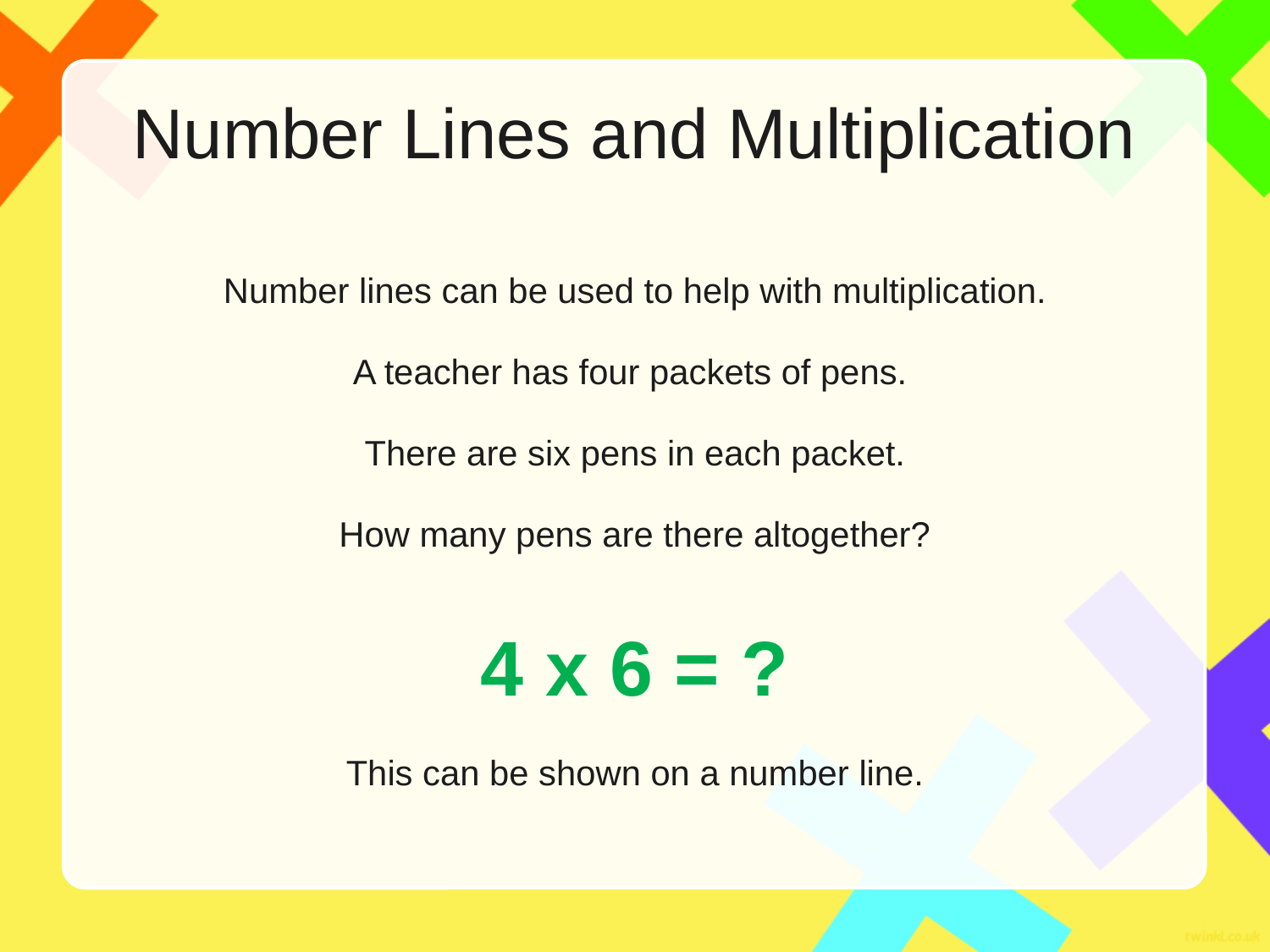

# Number Lines and Multiplication
Number lines can be used to help with multiplication.
A teacher has four packets of pens.
There are six pens in each packet.
How many pens are there altogether?
4 x 6 = ?
This can be shown on a number line.